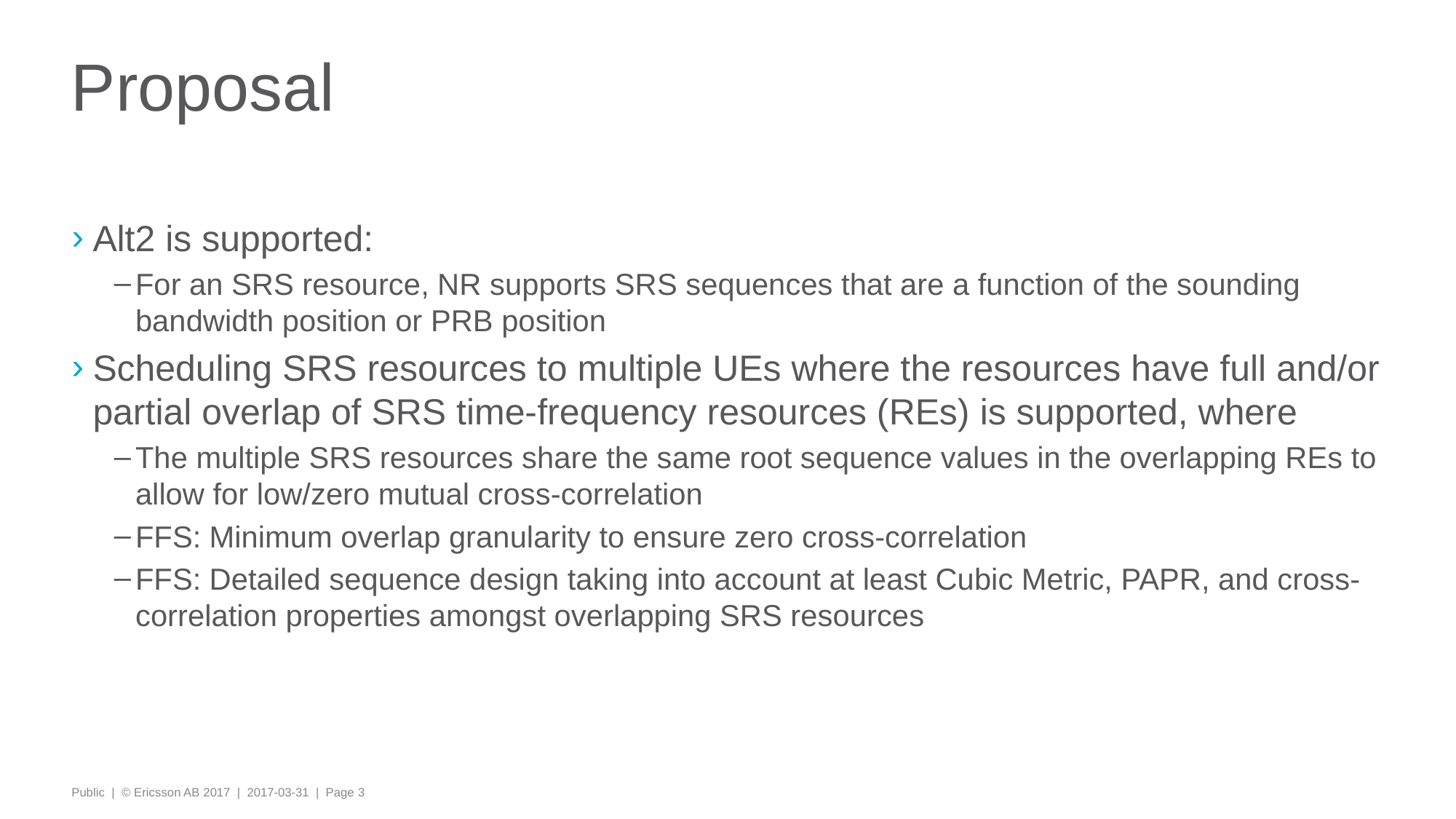

# Proposal
Alt2 is supported:
For an SRS resource, NR supports SRS sequences that are a function of the sounding bandwidth position or PRB position
Scheduling SRS resources to multiple UEs where the resources have full and/or partial overlap of SRS time-frequency resources (REs) is supported, where
The multiple SRS resources share the same root sequence values in the overlapping REs to allow for low/zero mutual cross-correlation
FFS: Minimum overlap granularity to ensure zero cross-correlation
FFS: Detailed sequence design taking into account at least Cubic Metric, PAPR, and cross-correlation properties amongst overlapping SRS resources